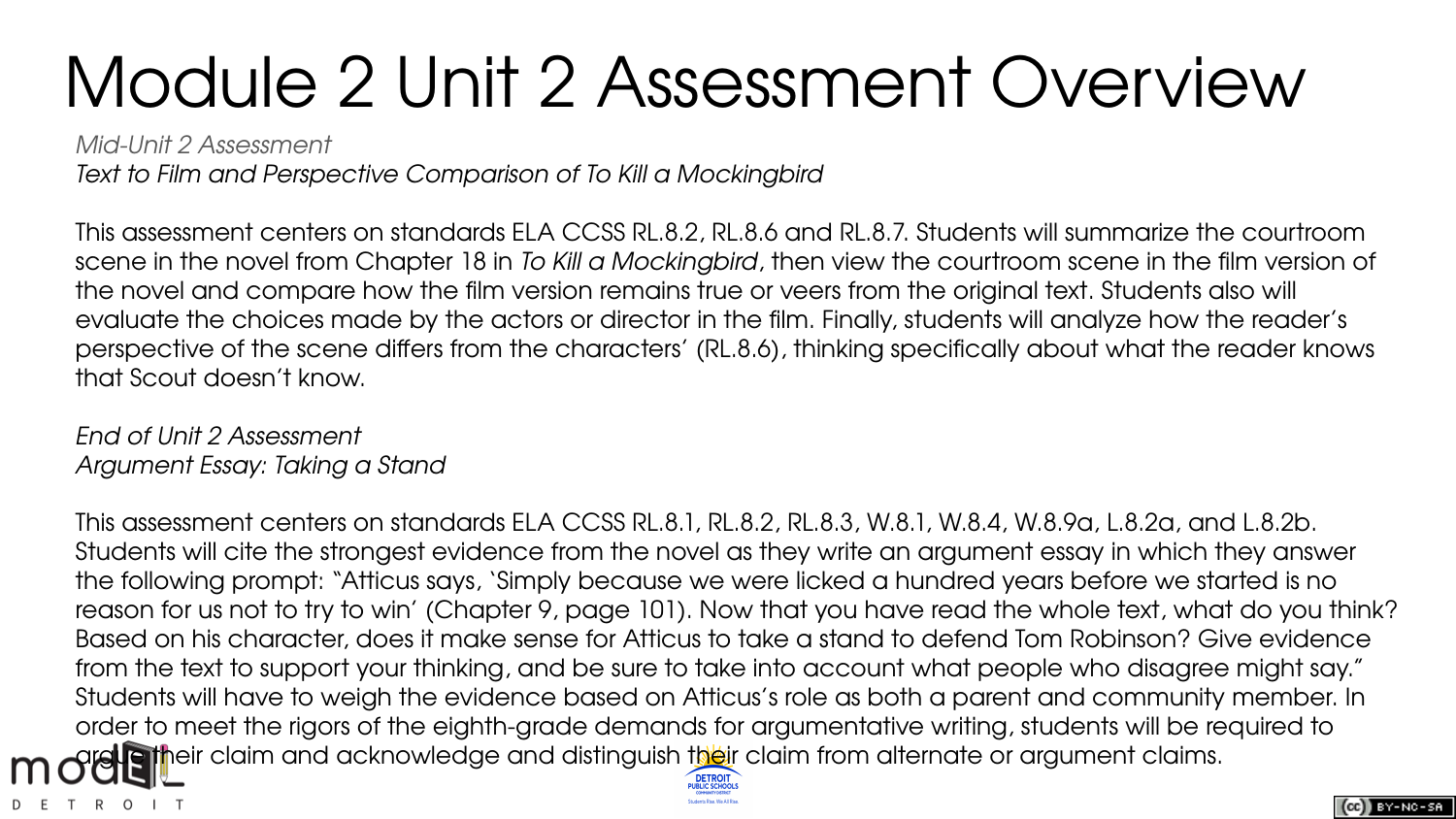

# Module 2 Unit 2 Assessment Overview
Mid-Unit 2 Assessment
Text to Film and Perspective Comparison of To Kill a Mockingbird

This assessment centers on standards ELA CCSS RL.8.2, RL.8.6 and RL.8.7. Students will summarize the courtroom scene in the novel from Chapter 18 in To Kill a Mockingbird, then view the courtroom scene in the film version of the novel and compare how the film version remains true or veers from the original text. Students also will evaluate the choices made by the actors or director in the film. Finally, students will analyze how the reader’s perspective of the scene differs from the characters’ (RL.8.6), thinking specifically about what the reader knows that Scout doesn’t know.

End of Unit 2 Assessment
Argument Essay: Taking a Stand

This assessment centers on standards ELA CCSS RL.8.1, RL.8.2, RL.8.3, W.8.1, W.8.4, W.8.9a, L.8.2a, and L.8.2b. Students will cite the strongest evidence from the novel as they write an argument essay in which they answer the following prompt: “Atticus says, ‘Simply because we were licked a hundred years before we started is no reason for us not to try to win’ (Chapter 9, page 101). Now that you have read the whole text, what do you think? Based on his character, does it make sense for Atticus to take a stand to defend Tom Robinson? Give evidence from the text to support your thinking, and be sure to take into account what people who disagree might say.” Students will have to weigh the evidence based on Atticus’s role as both a parent and community member. In order to meet the rigors of the eighth-grade demands for argumentative writing, students will be required to argue their claim and acknowledge and distinguish their claim from alternate or argument claims.